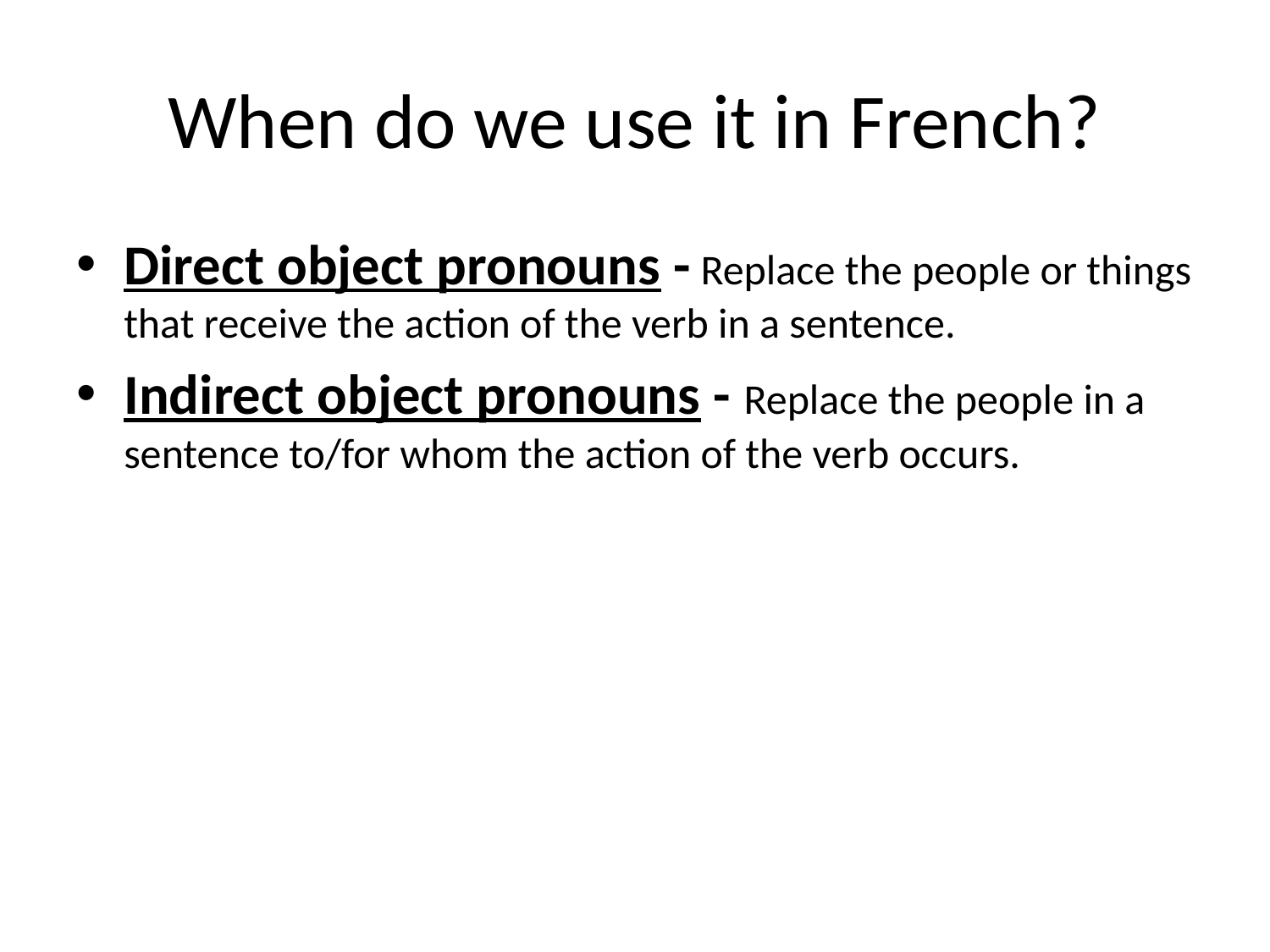

# When do we use it in French?
Direct object pronouns - Replace the people or things that receive the action of the verb in a sentence.
Indirect object pronouns - Replace the people in a sentence to/for whom the action of the verb occurs.